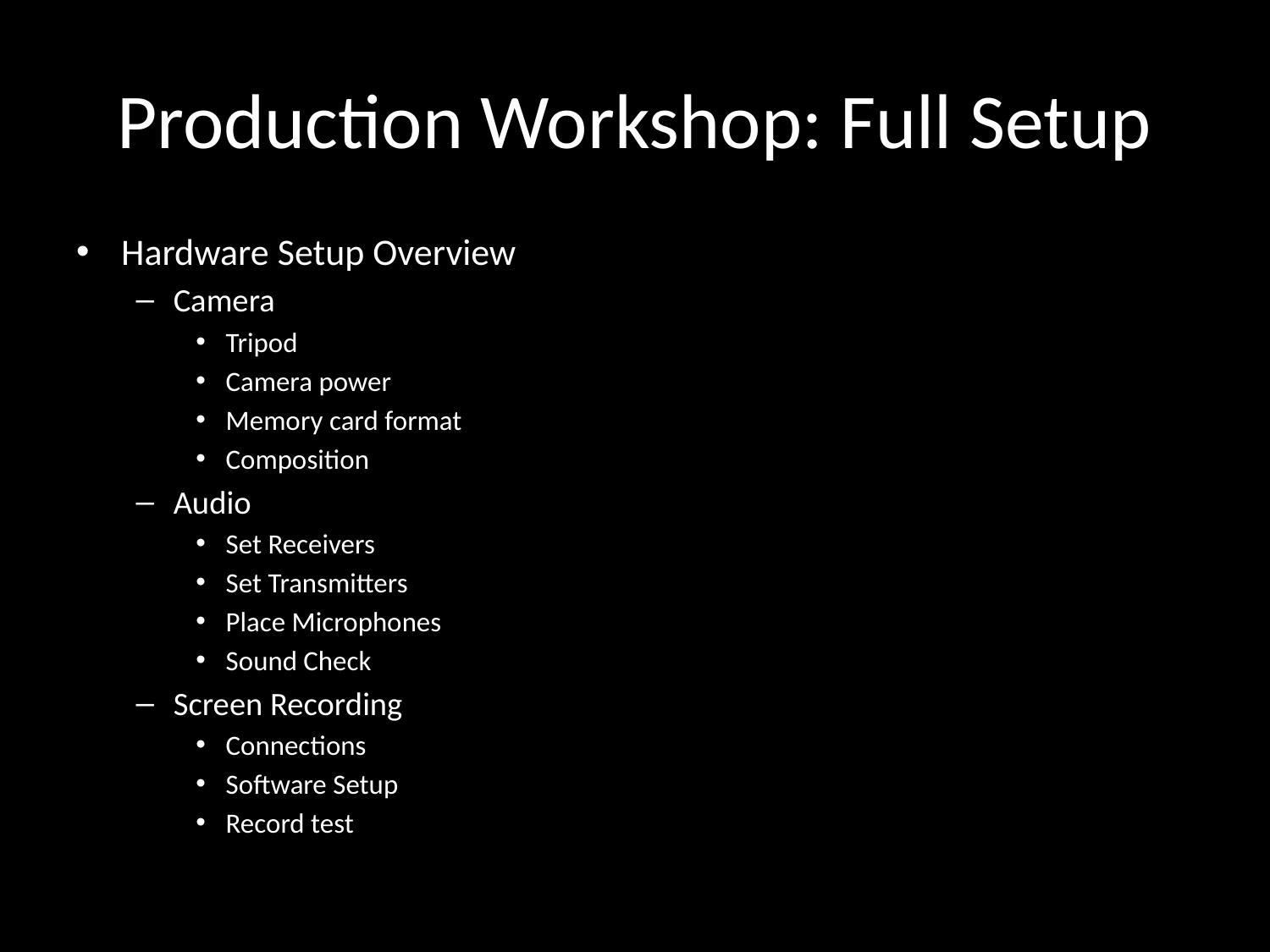

# Production Workshop: Full Setup
Hardware Setup Overview
Camera
Tripod
Camera power
Memory card format
Composition
Audio
Set Receivers
Set Transmitters
Place Microphones
Sound Check
Screen Recording
Connections
Software Setup
Record test